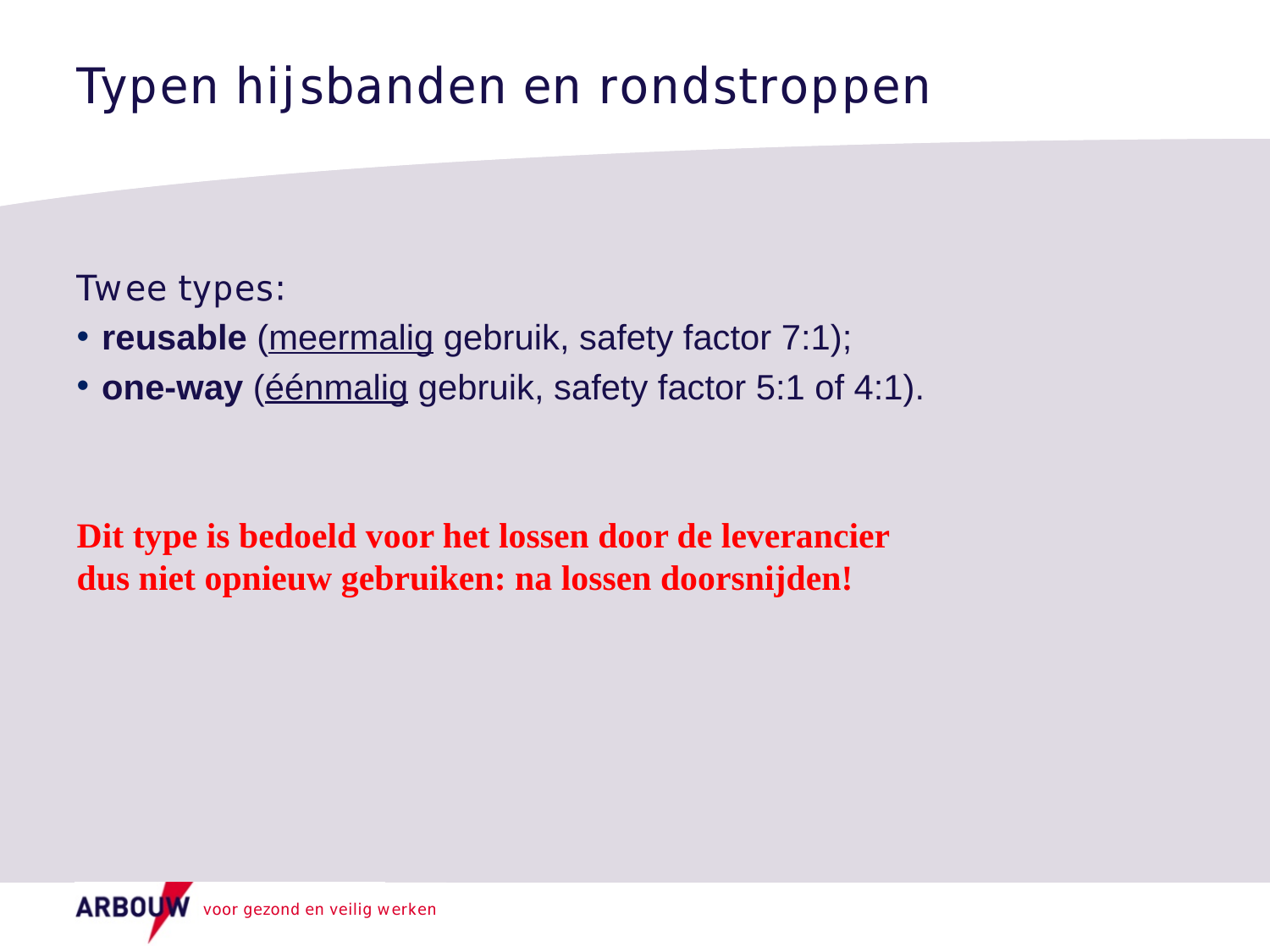

# Typen hijsbanden en rondstroppen
Twee types:
reusable (meermalig gebruik, safety factor 7:1);
one-way (éénmalig gebruik, safety factor 5:1 of 4:1).

Dit type is bedoeld voor het lossen door de leverancier
dus niet opnieuw gebruiken: na lossen doorsnijden!